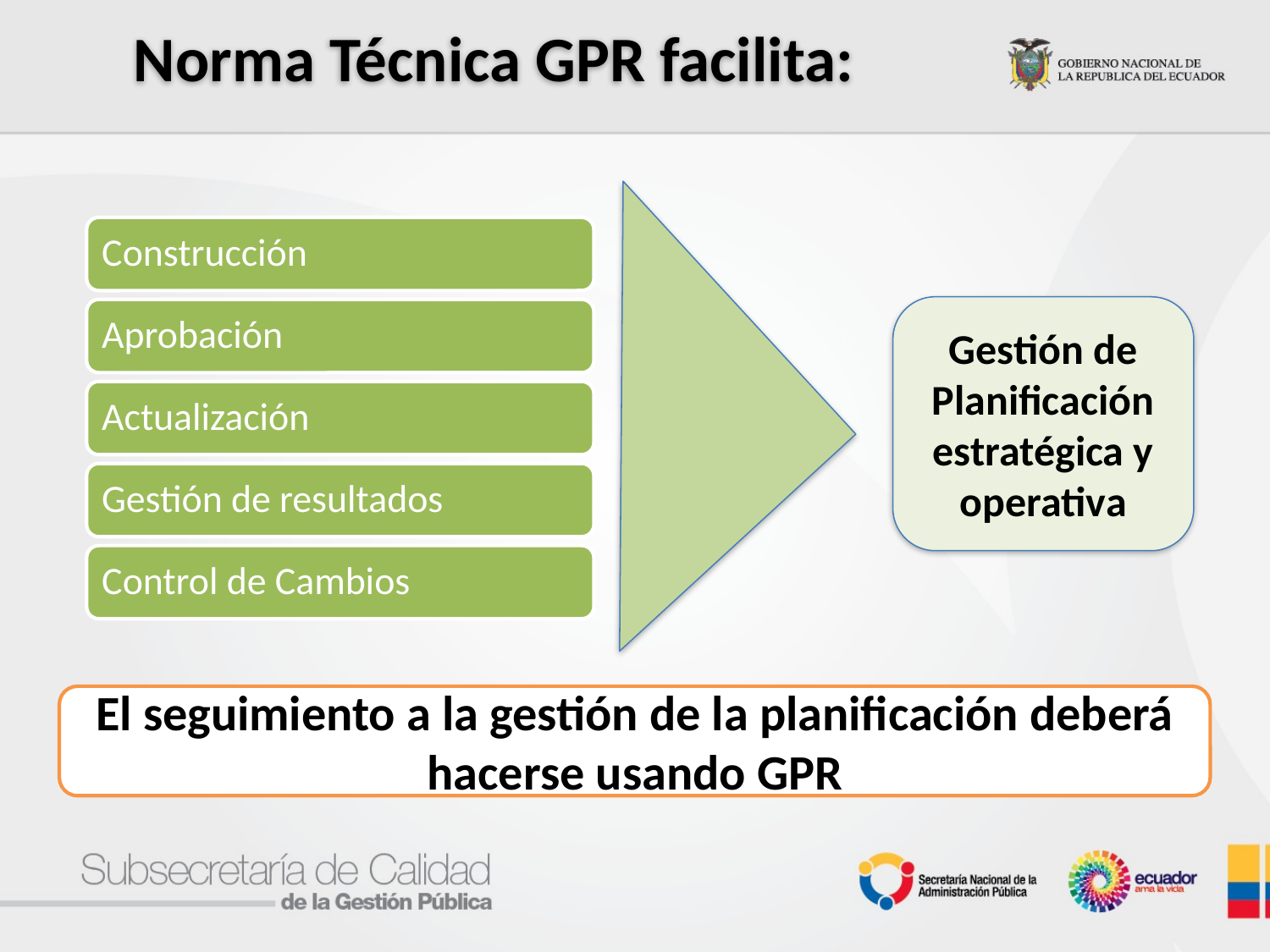

Norma Técnica GPR facilita:
Construcción
Aprobación
Actualización
Gestión de resultados
Control de Cambios

Gestión de Planificación estratégica y operativa
El seguimiento a la gestión de la planificación deberá hacerse usando GPR